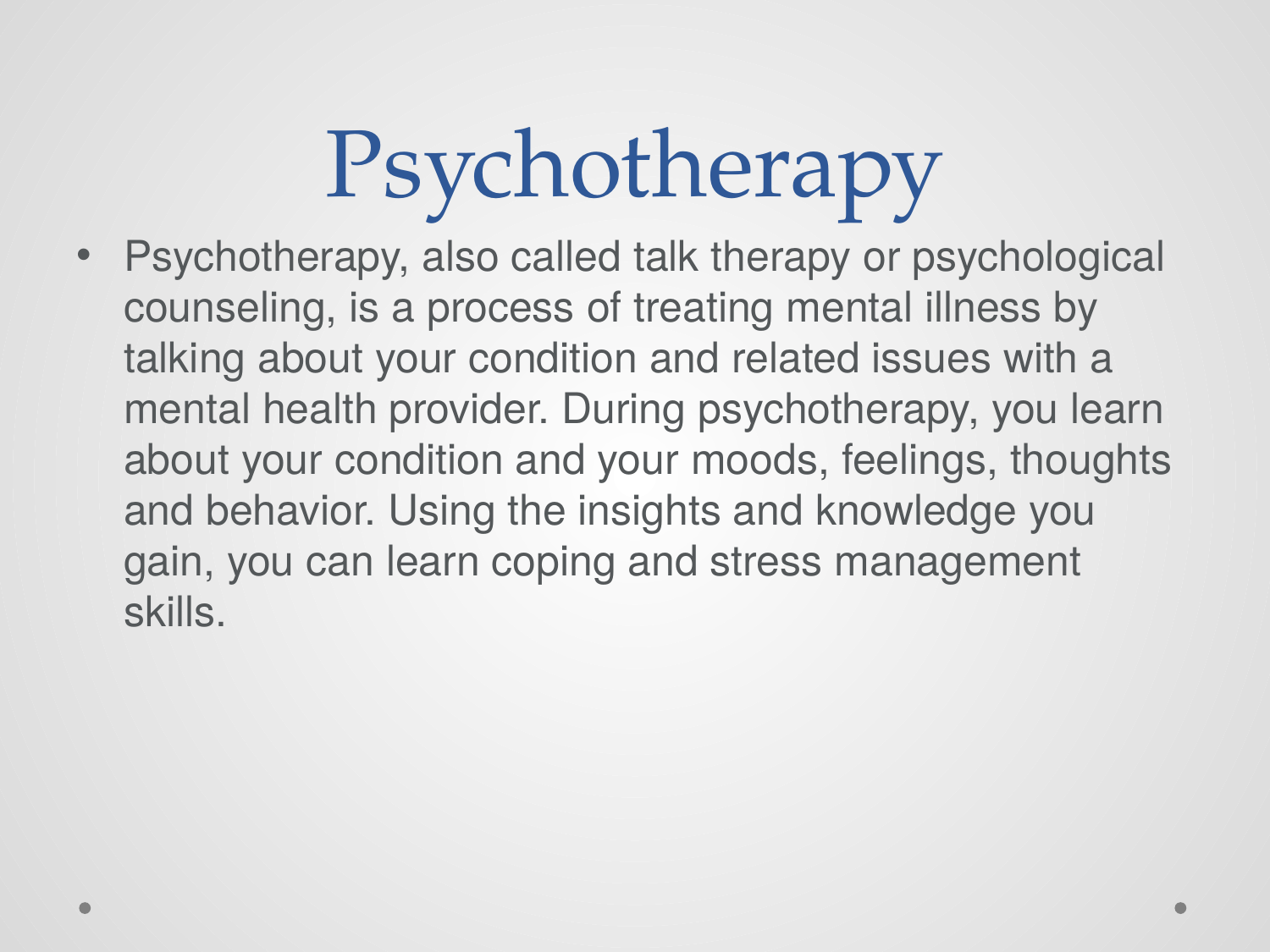

# Psychotherapy
Psychotherapy, also called talk therapy or psychological counseling, is a process of treating mental illness by talking about your condition and related issues with a mental health provider. During psychotherapy, you learn about your condition and your moods, feelings, thoughts and behavior. Using the insights and knowledge you gain, you can learn coping and stress management skills.